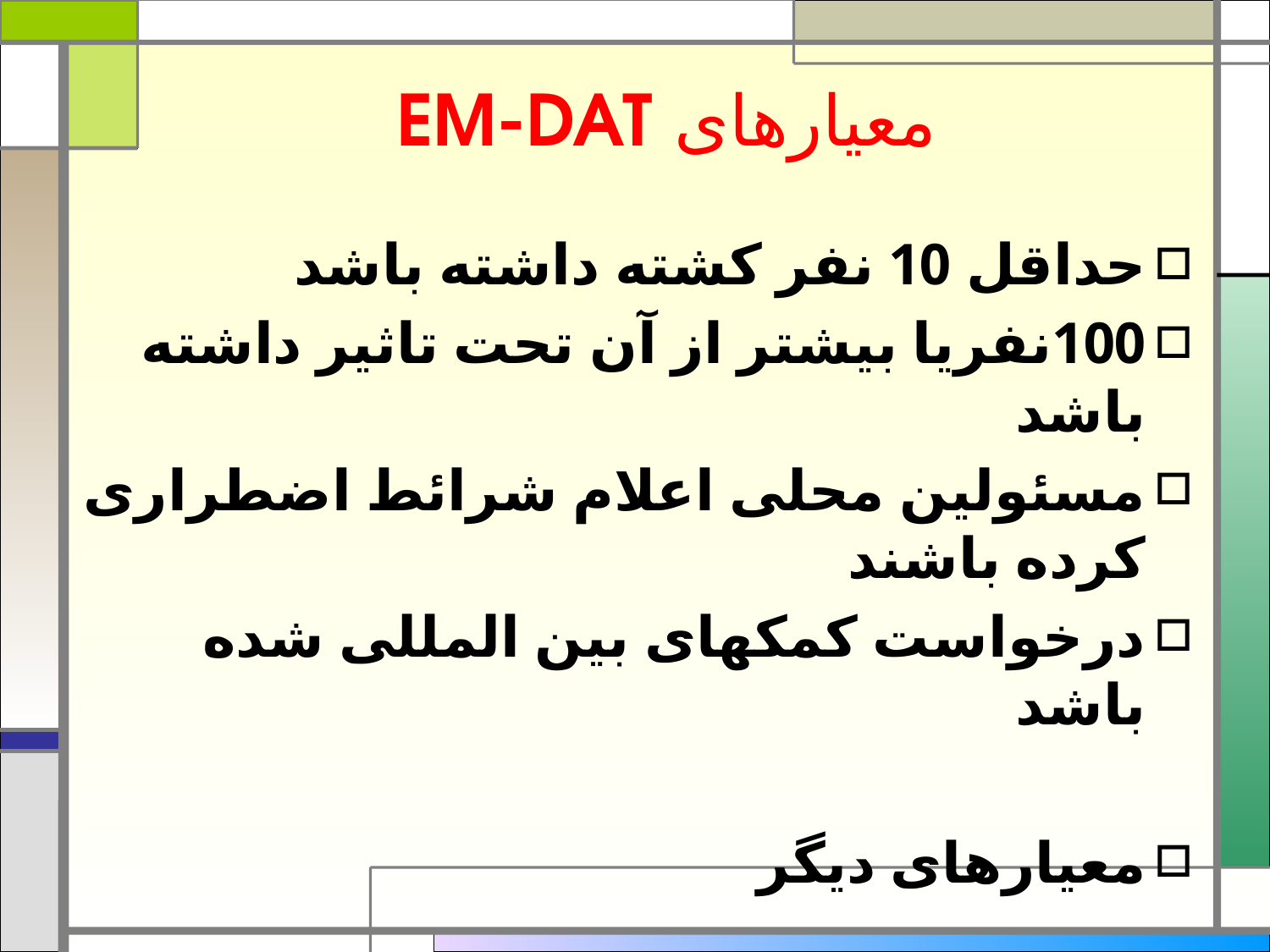

# معیارهای EM-DAT
حداقل 10 نفر کشته داشته باشد
100نفریا بیشتر از آن تحت تاثیر داشته باشد
مسئولین محلی اعلام شرائط اضطراری کرده باشند
درخواست کمکهای بین المللی شده باشد

معیارهای دیگر